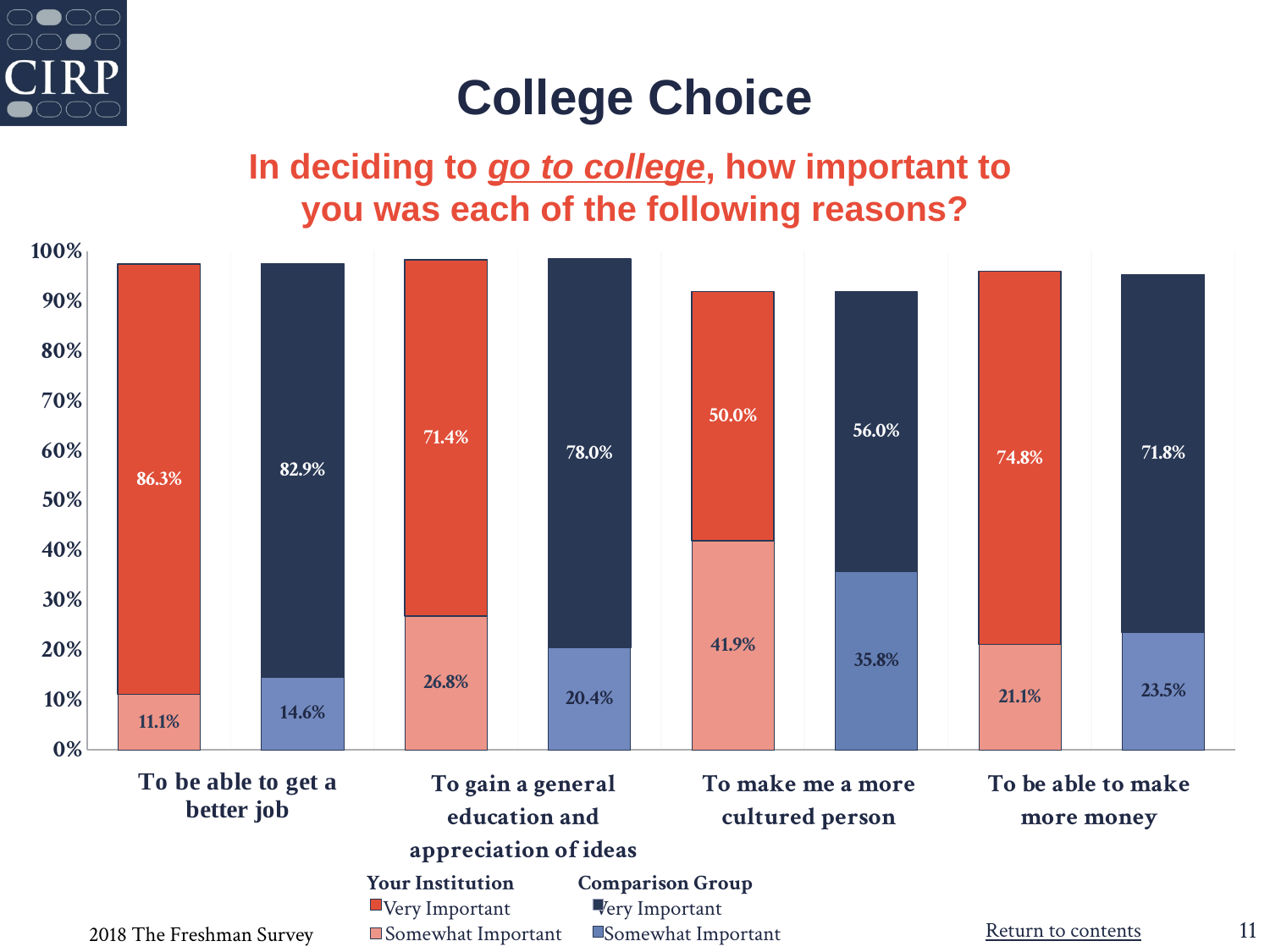

# College Choice
In deciding to go to college, how important to
you was each of the following reasons?

### Chart

| Category | Somewhat Important | Very Important |
|---|---|---|
| Your Institution | 0.111 | 0.863 |
| Comparison Group | 0.146 | 0.829 |
| Your Institution | 0.268 | 0.714 |
| Comparison Group | 0.204 | 0.78 |
| Your Institution | 0.419 | 0.5 |
| Comparison Group | 0.358 | 0.56 |
| Your Institution | 0.211 | 0.748 |
| Comparison Group | 0.235 | 0.718 |
 Your Institution               Comparison Group
     Very Important                  Very Important
     Somewhat Important         Somewhat Important
2018 The Freshman Survey

11